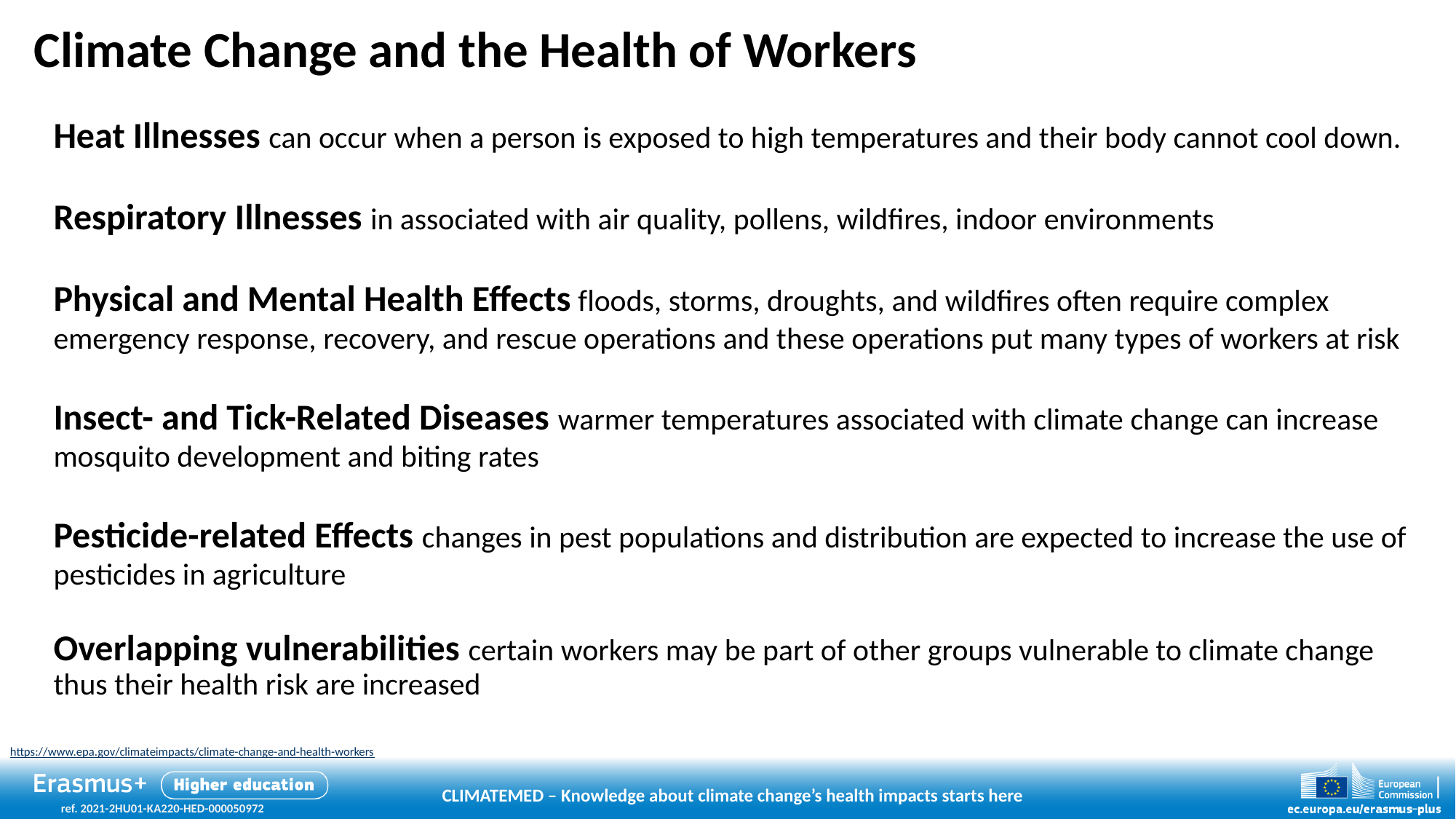

# Climate Change and the Health of Workers
Heat Illnesses can occur when a person is exposed to high temperatures and their body cannot cool down.
Respiratory Illnesses in associated with air quality, pollens, wildfires, indoor environments
Physical and Mental Health Effects floods, storms, droughts, and wildfires often require complex emergency response, recovery, and rescue operations and these operations put many types of workers at risk
Insect- and Tick-Related Diseases warmer temperatures associated with climate change can increase mosquito development and biting rates
Pesticide-related Effects changes in pest populations and distribution are expected to increase the use of pesticides in agriculture
Overlapping vulnerabilities certain workers may be part of other groups vulnerable to climate change thus their health risk are increased
https://www.epa.gov/climateimpacts/climate-change-and-health-workers